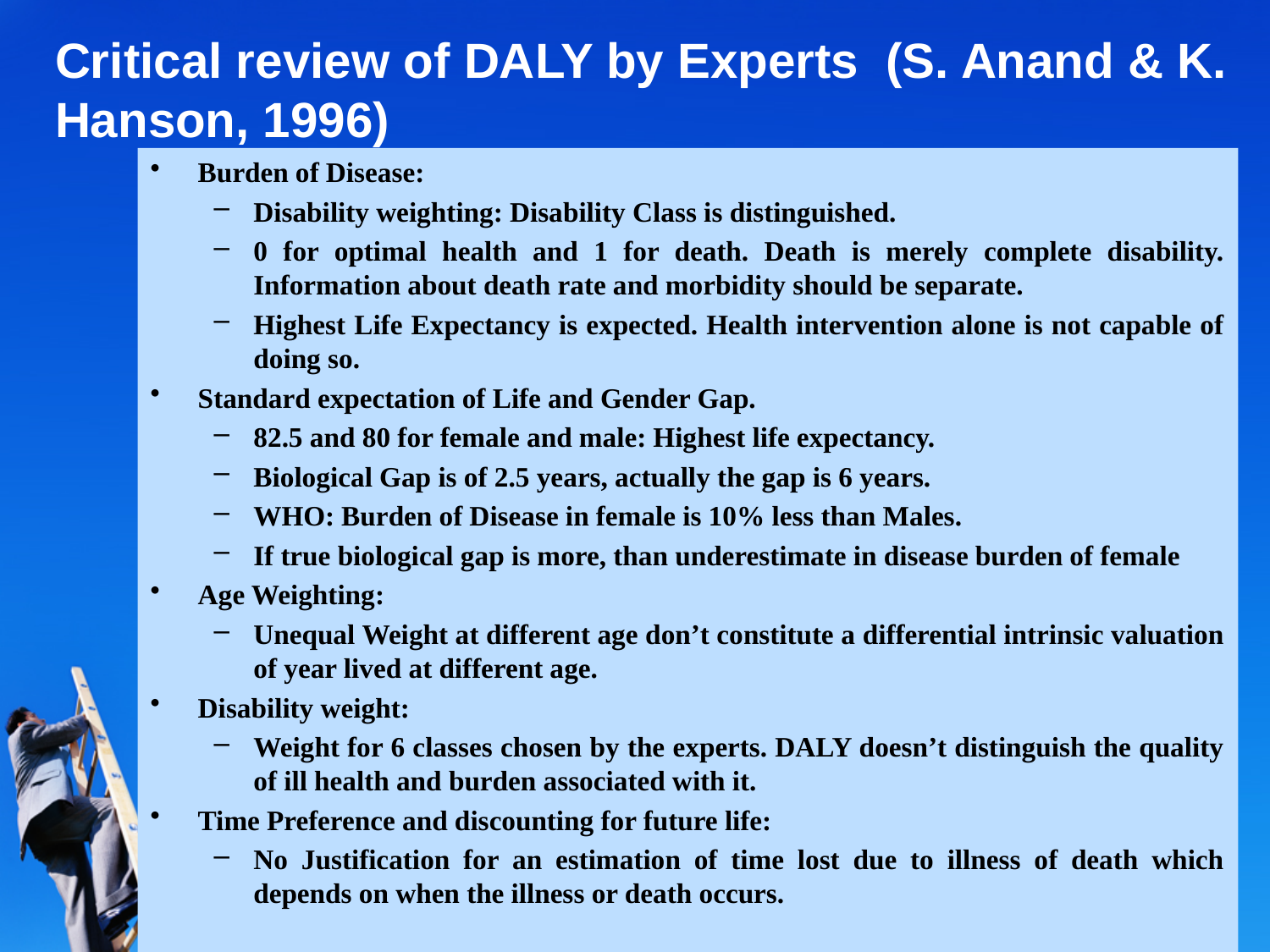

# Critical review of DALY by Experts  (S. Anand & K. Hanson, 1996)
Burden of Disease:
Disability weighting: Disability Class is distinguished.
0 for optimal health and 1 for death. Death is merely complete disability. Information about death rate and morbidity should be separate.
Highest Life Expectancy is expected. Health intervention alone is not capable of doing so.
Standard expectation of Life and Gender Gap.
82.5 and 80 for female and male: Highest life expectancy.
Biological Gap is of 2.5 years, actually the gap is 6 years.
WHO: Burden of Disease in female is 10% less than Males.
If true biological gap is more, than underestimate in disease burden of female
Age Weighting:
Unequal Weight at different age don’t constitute a differential intrinsic valuation of year lived at different age.
Disability weight:
Weight for 6 classes chosen by the experts. DALY doesn’t distinguish the quality of ill health and burden associated with it.
Time Preference and discounting for future life:
No Justification for an estimation of time lost due to illness of death which depends on when the illness or death occurs.